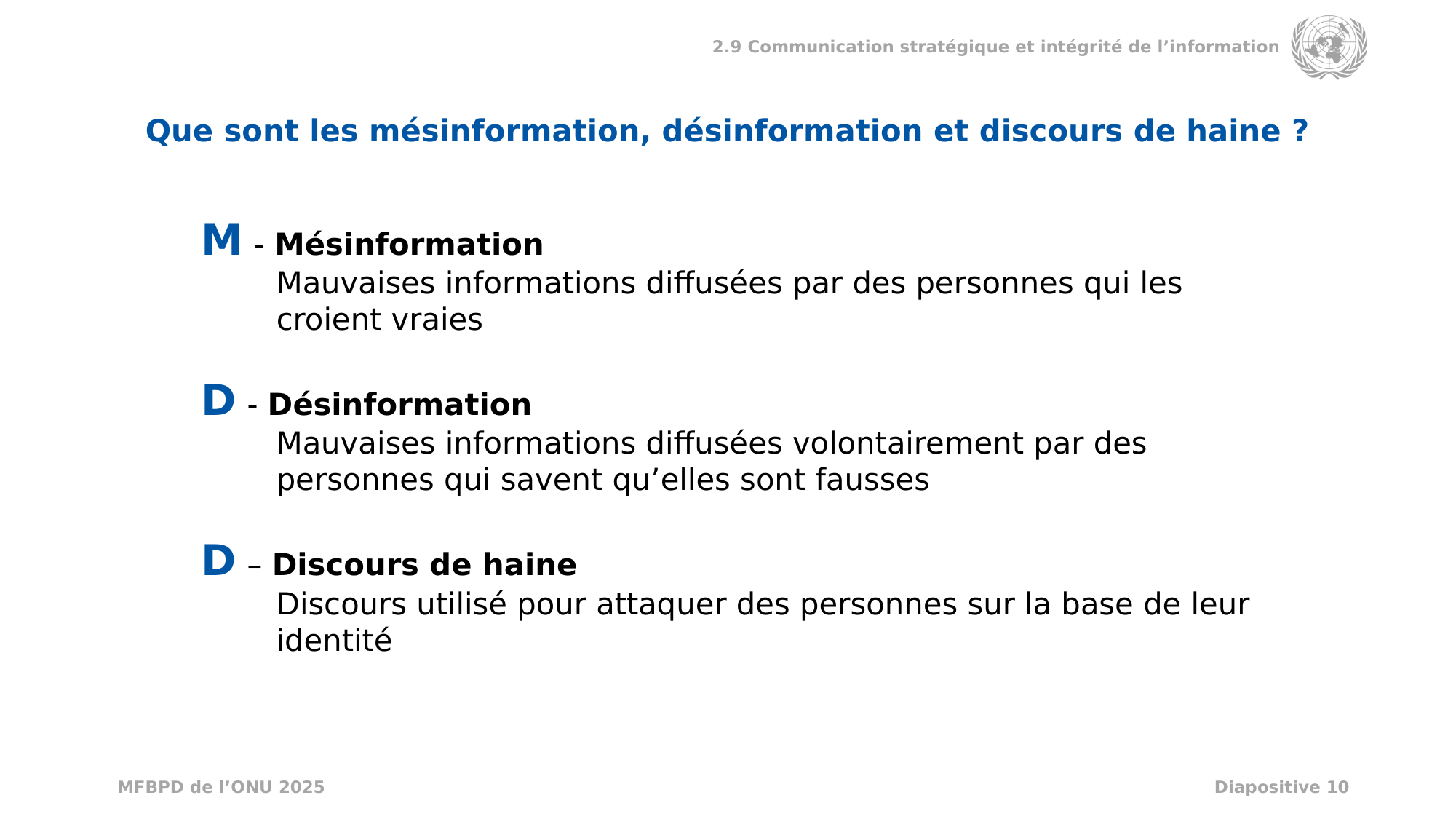

Que sont les mésinformation, désinformation et discours de haine ?
M - Mésinformation
Mauvaises informations diffusées par des personnes qui les croient vraies

D - Désinformation
Mauvaises informations diffusées volontairement par des personnes qui savent qu’elles sont fausses

D – Discours de haine
Discours utilisé pour attaquer des personnes sur la base de leur identité